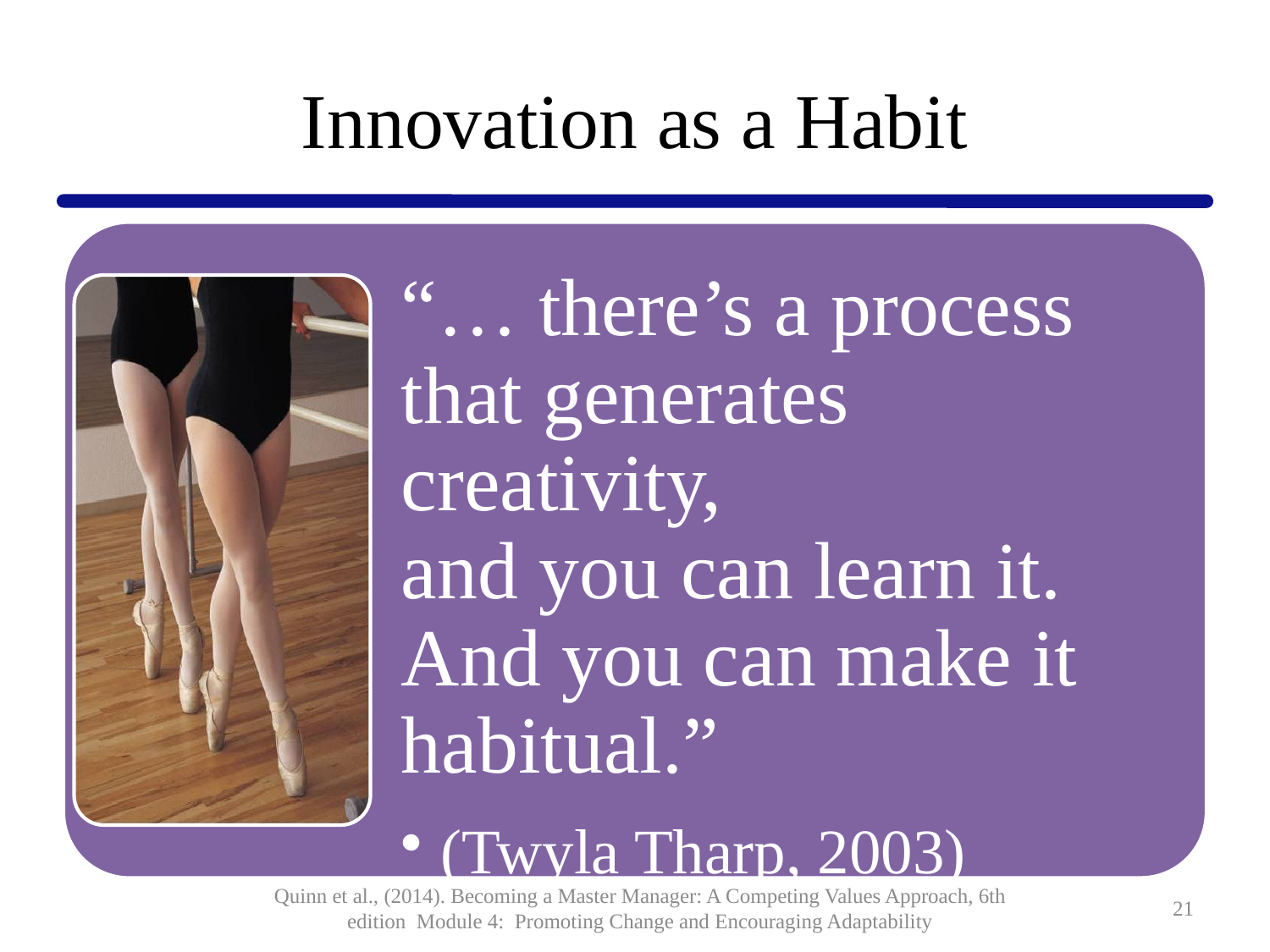

# Innovation as a Habit
“… there’s a process that generates creativity,
and you can learn it. And you can make it habitual.”
(Twyla Tharp, 2003)
Quinn et al., (2014). Becoming a Master Manager: A Competing Values Approach, 6th edition  Module 4:  Promoting Change and Encouraging Adaptability
21